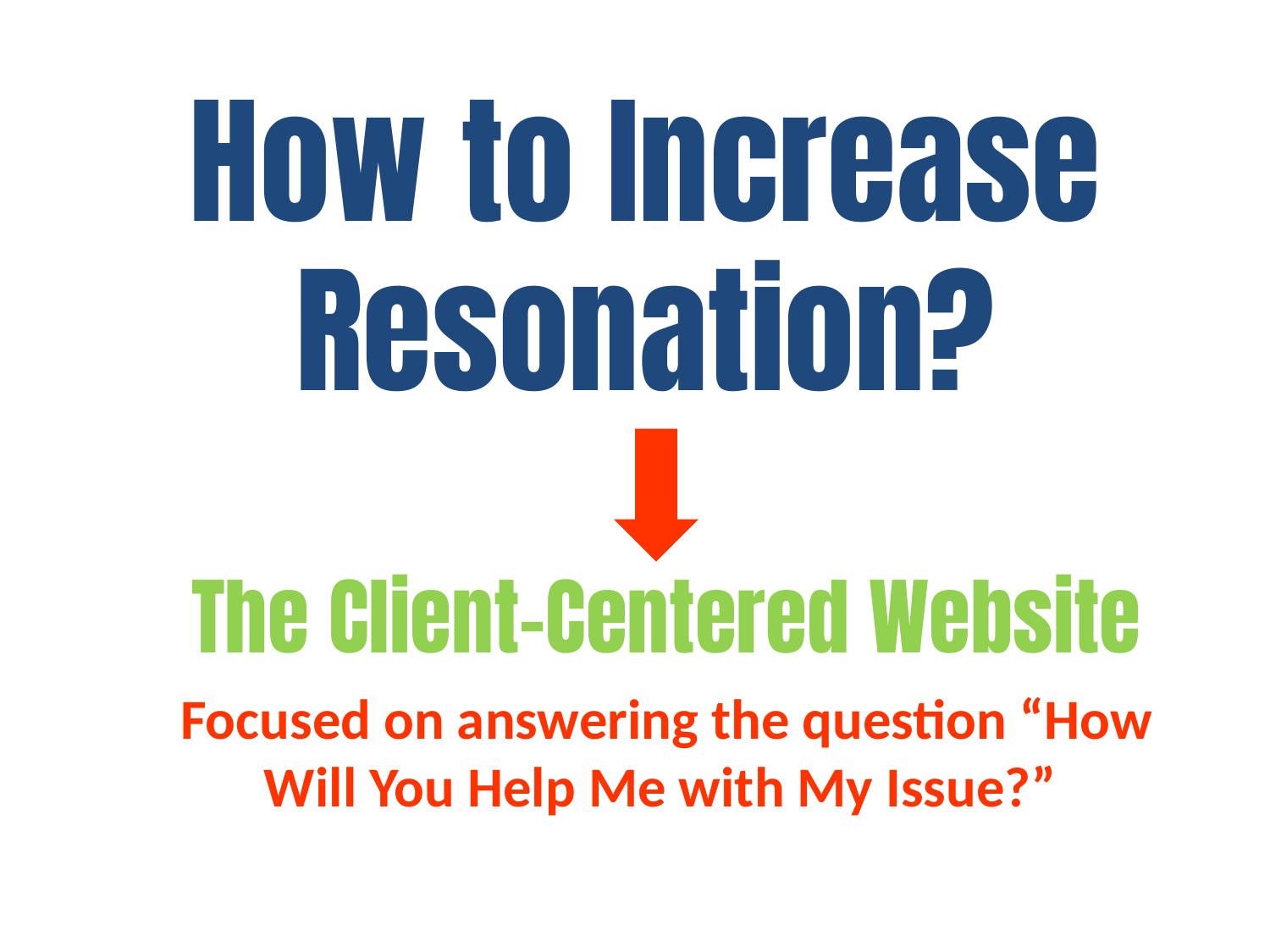

How to Increase Resonation?

The Client-Centered Website
Focused on answering the question “How Will You Help Me with My Issue?”